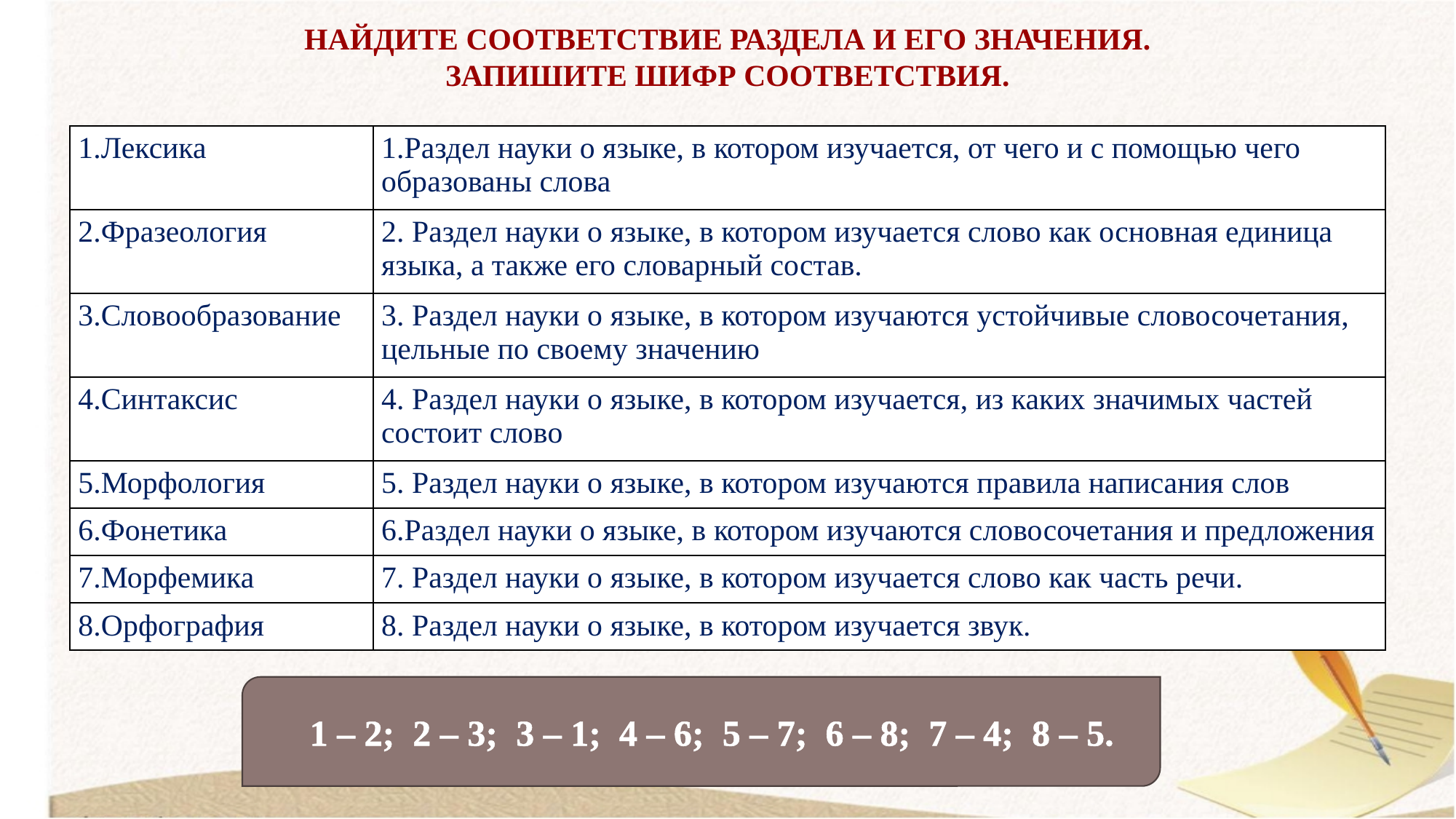

НАЙДИТЕ СООТВЕТСТВИЕ РАЗДЕЛА И ЕГО ЗНАЧЕНИЯ. ЗАПИШИТЕ ШИФР СООТВЕТСТВИЯ.
| 1.Лексика | 1.Раздел науки о языке, в котором изучается, от чего и с помощью чего образованы слова |
| --- | --- |
| 2.Фразеология | 2. Раздел науки о языке, в котором изучается слово как основная единица языка, а также его словарный состав. |
| 3.Словообразование | 3. Раздел науки о языке, в котором изучаются устойчивые словосочетания, цельные по своему значению |
| 4.Синтаксис | 4. Раздел науки о языке, в котором изучается, из каких значимых частей состоит слово |
| 5.Морфология | 5. Раздел науки о языке, в котором изучаются правила написания слов |
| 6.Фонетика | 6.Раздел науки о языке, в котором изучаются словосочетания и предложения |
| 7.Морфемика | 7. Раздел науки о языке, в котором изучается слово как часть речи. |
| 8.Орфография | 8. Раздел науки о языке, в котором изучается звук. |

1 – 2;  2 – 3;  3 – 1;  4 – 6;  5 – 7;  6 – 8;  7 – 4;  8 – 5.